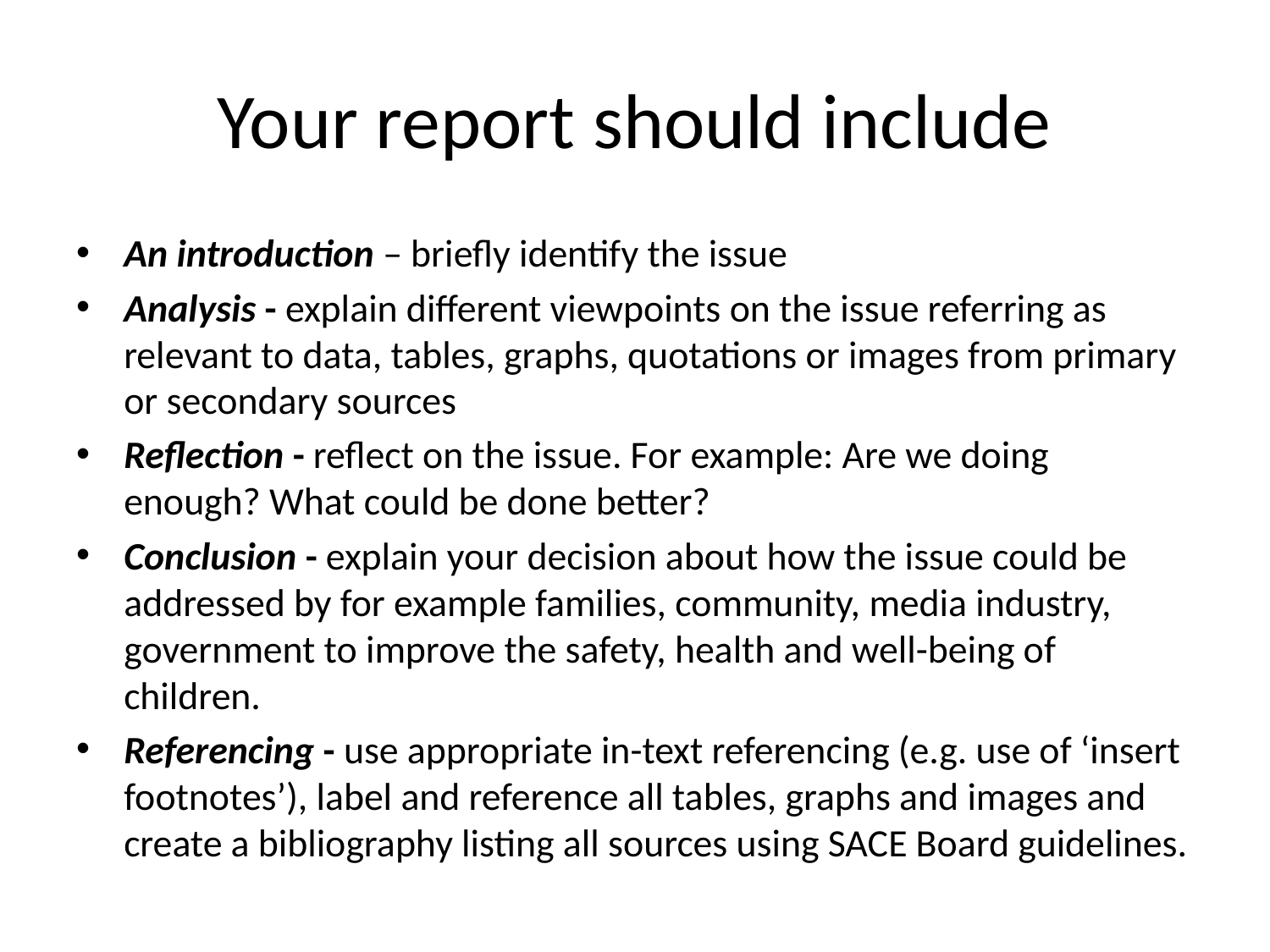

# Your report should include
An introduction – briefly identify the issue
Analysis - explain different viewpoints on the issue referring as relevant to data, tables, graphs, quotations or images from primary or secondary sources
Reflection - reflect on the issue. For example: Are we doing enough? What could be done better?
Conclusion - explain your decision about how the issue could be addressed by for example families, community, media industry, government to improve the safety, health and well-being of children.
Referencing - use appropriate in-text referencing (e.g. use of ‘insert footnotes’), label and reference all tables, graphs and images and create a bibliography listing all sources using SACE Board guidelines.